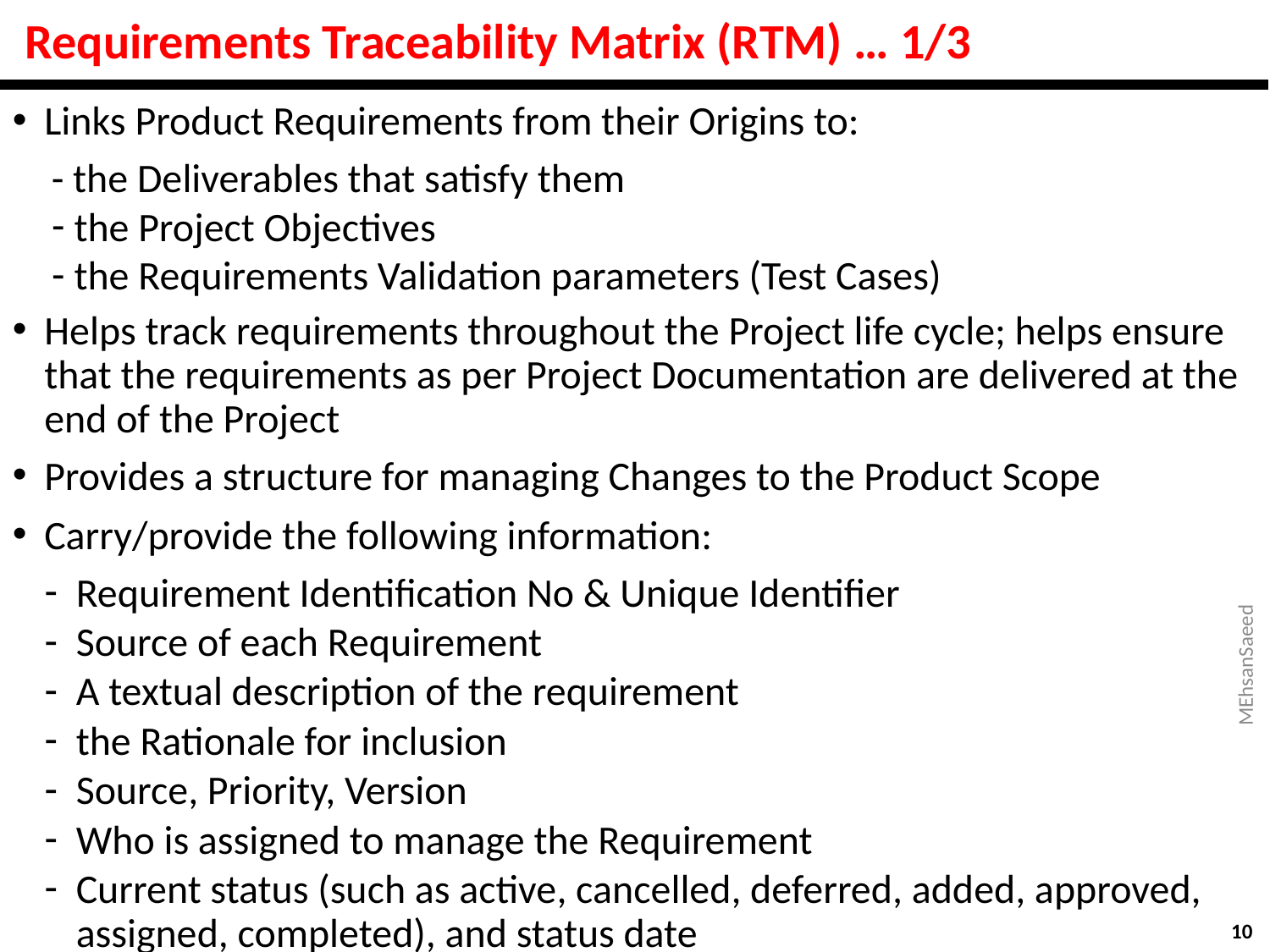

# Requirements Traceability Matrix (RTM) … 1/3
Links Product Requirements from their Origins to:
- the Deliverables that satisfy them
 the Project Objectives
 the Requirements Validation parameters (Test Cases)
Helps track requirements throughout the Project life cycle; helps ensure that the requirements as per Project Documentation are delivered at the end of the Project
Provides a structure for managing Changes to the Product Scope
Carry/provide the following information:
Requirement Identification No & Unique Identifier
Source of each Requirement
A textual description of the requirement
the Rationale for inclusion
Source, Priority, Version
Who is assigned to manage the Requirement
Current status (such as active, cancelled, deferred, added, approved, assigned, completed), and status date
MEhsanSaeed
10